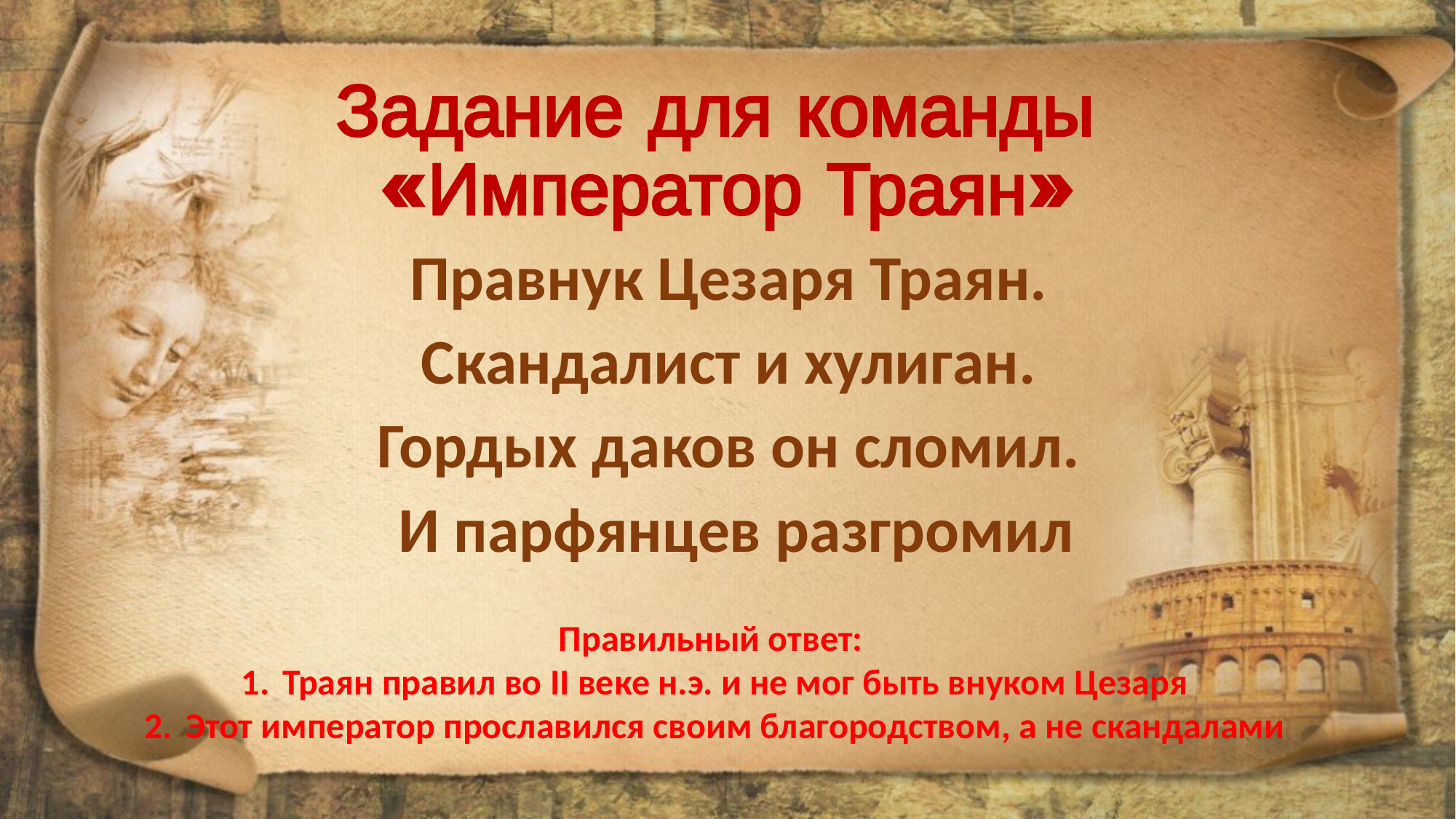

# Задание для команды «Император Траян»
Правнук Цезаря Траян.
Скандалист и хулиган.
Гордых даков он сломил.
И парфянцев разгромил
Правильный ответ:
Траян правил во II веке н.э. и не мог быть внуком Цезаря
Этот император прославился своим благородством, а не скандалами